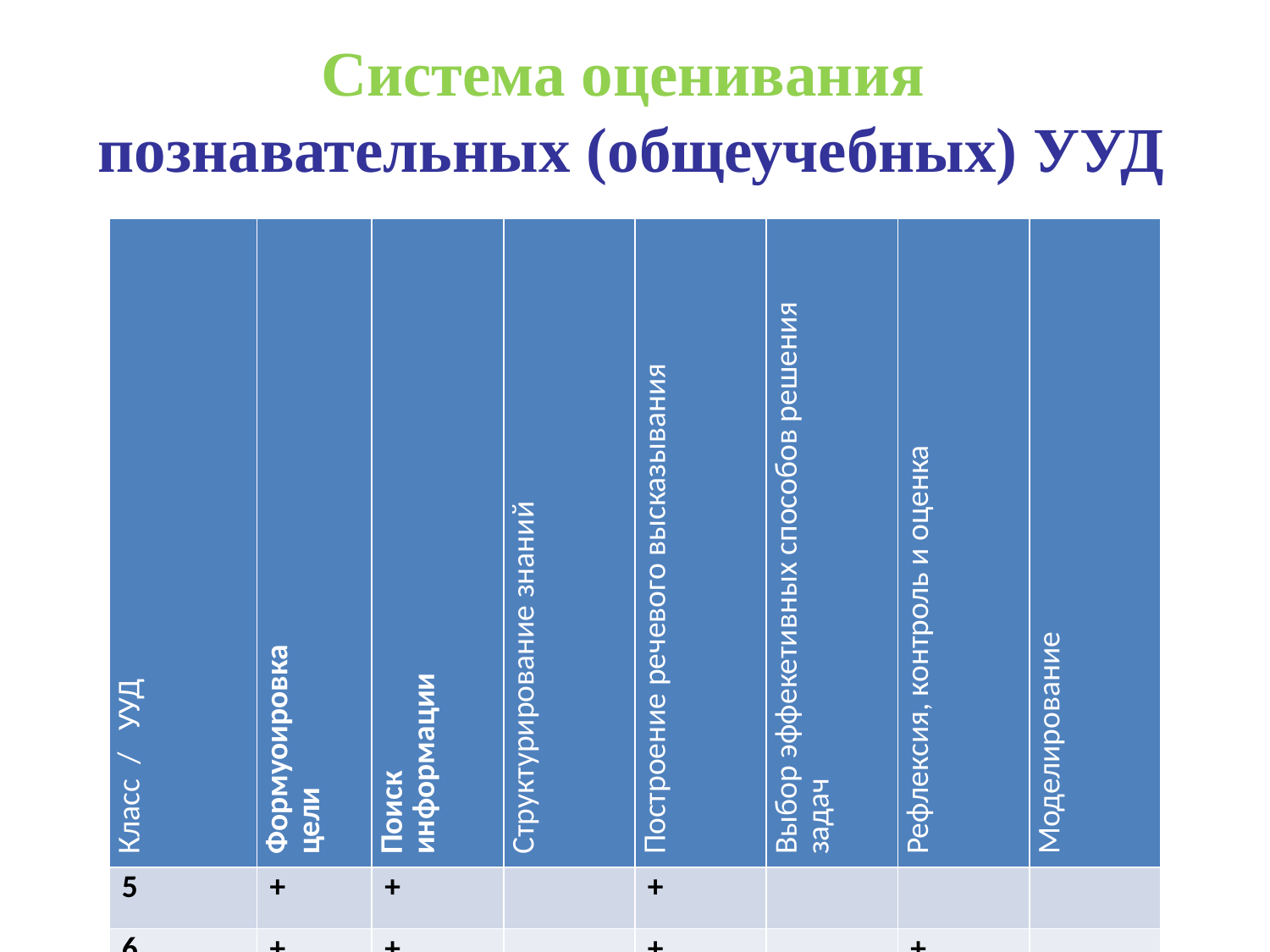

# Система оценивания познавательных (общеучебных) УУД
| Класс / УУД | Формуоировка цели | Поиск информации | Структурирование знаний | Построение речевого высказывания | Выбор эффекетивных способов решения задач | Рефлексия, контроль и оценка | Моделирование |
| --- | --- | --- | --- | --- | --- | --- | --- |
| 5 | + | + |  | + |  |  |  |
| 6 | + | + |  | + |  | + |  |
| 7 | + | + |  | + | + | + |  |
| 8 | + | + | + | + | + | + |  |
| 9 | + | + | + | + | + | + | + |